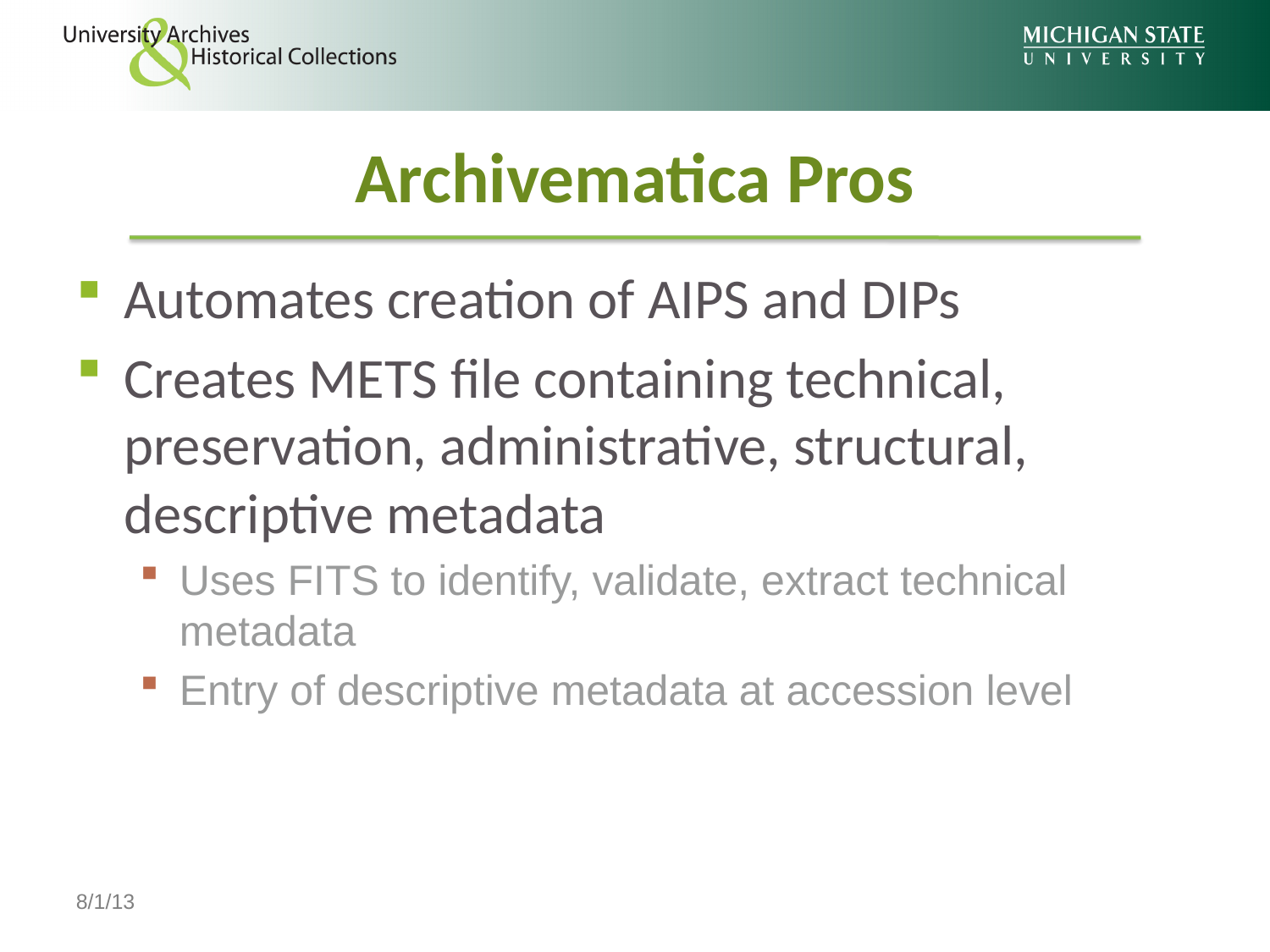

# Archivematica Pros
Automates creation of AIPS and DIPs
Creates METS file containing technical, preservation, administrative, structural, descriptive metadata
Uses FITS to identify, validate, extract technical metadata
Entry of descriptive metadata at accession level